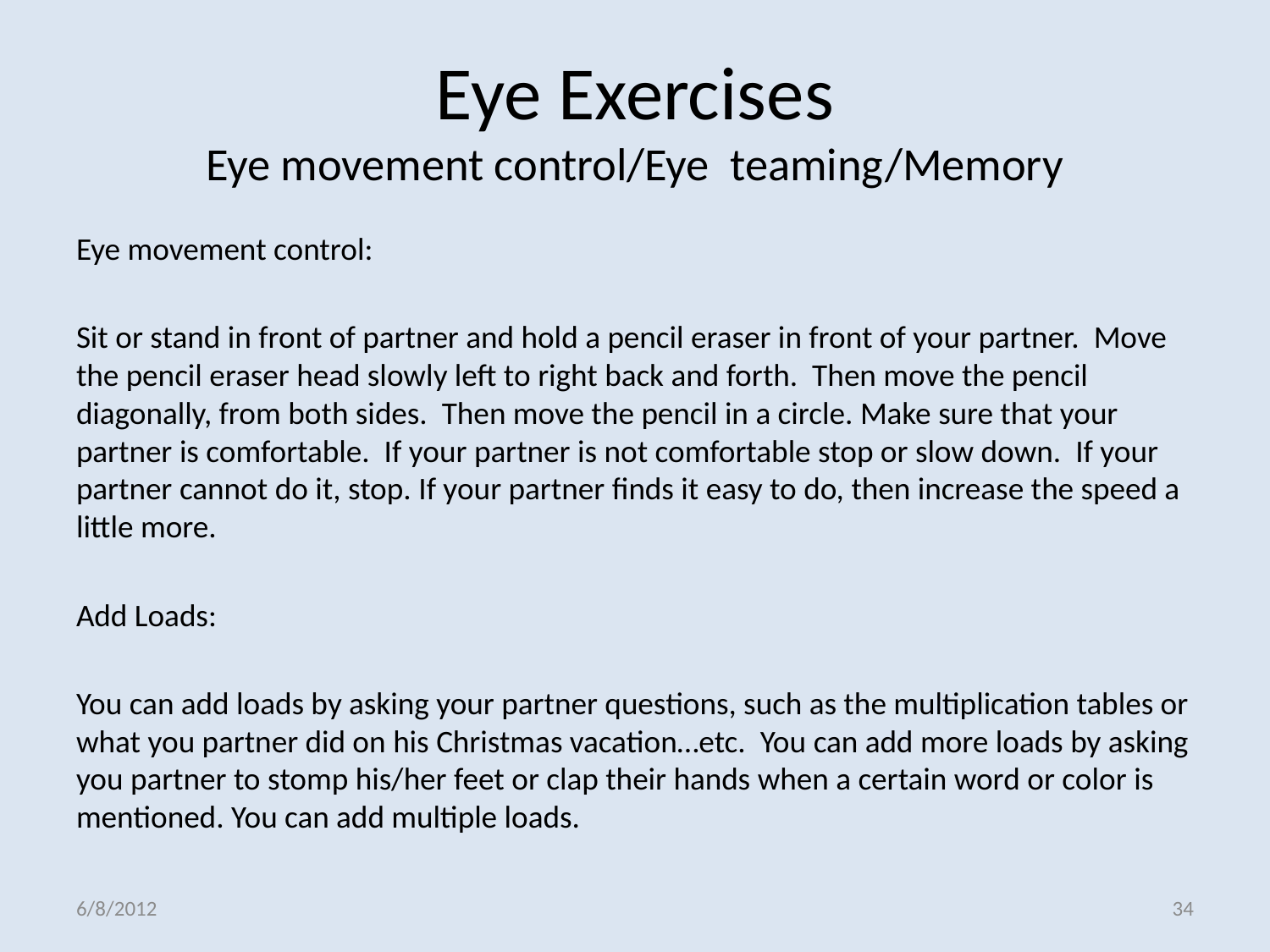

# Eye Exercises Eye movement control/Eye  teaming/Memory
Eye movement control:

Sit or stand in front of partner and hold a pencil eraser in front of your partner.  Move the pencil eraser head slowly left to right back and forth.  Then move the pencil diagonally, from both sides.  Then move the pencil in a circle. Make sure that your partner is comfortable.  If your partner is not comfortable stop or slow down.  If your partner cannot do it, stop. If your partner finds it easy to do, then increase the speed a little more.

Add Loads:

You can add loads by asking your partner questions, such as the multiplication tables or what you partner did on his Christmas vacation…etc.  You can add more loads by asking you partner to stomp his/her feet or clap their hands when a certain word or color is mentioned. You can add multiple loads.
6/8/2012
34